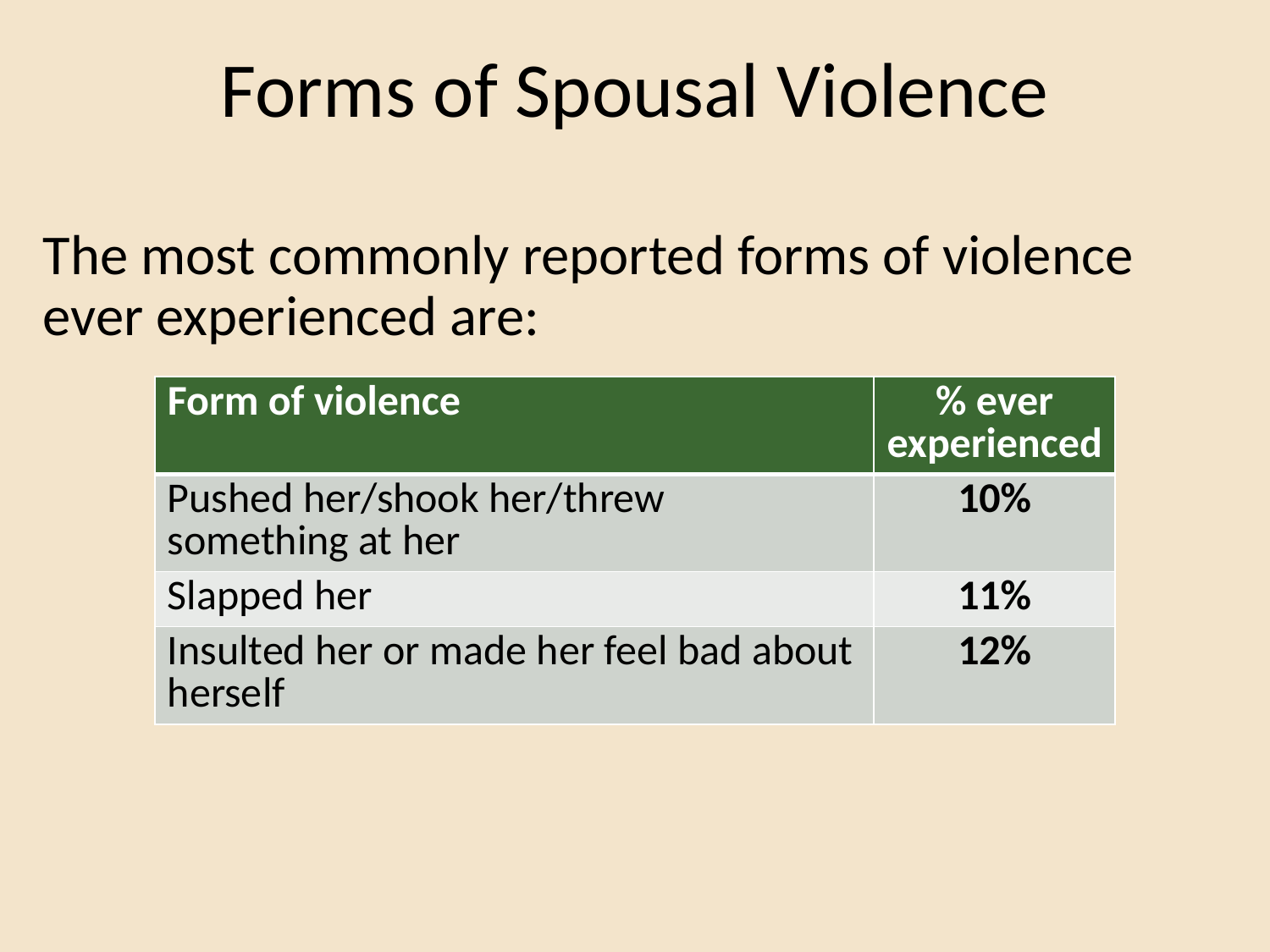

# Forms of Spousal Violence
The most commonly reported forms of violence ever experienced are:
| Form of violence | % ever experienced |
| --- | --- |
| Pushed her/shook her/threw something at her | 10% |
| Slapped her | 11% |
| Insulted her or made her feel bad about herself | 12% |